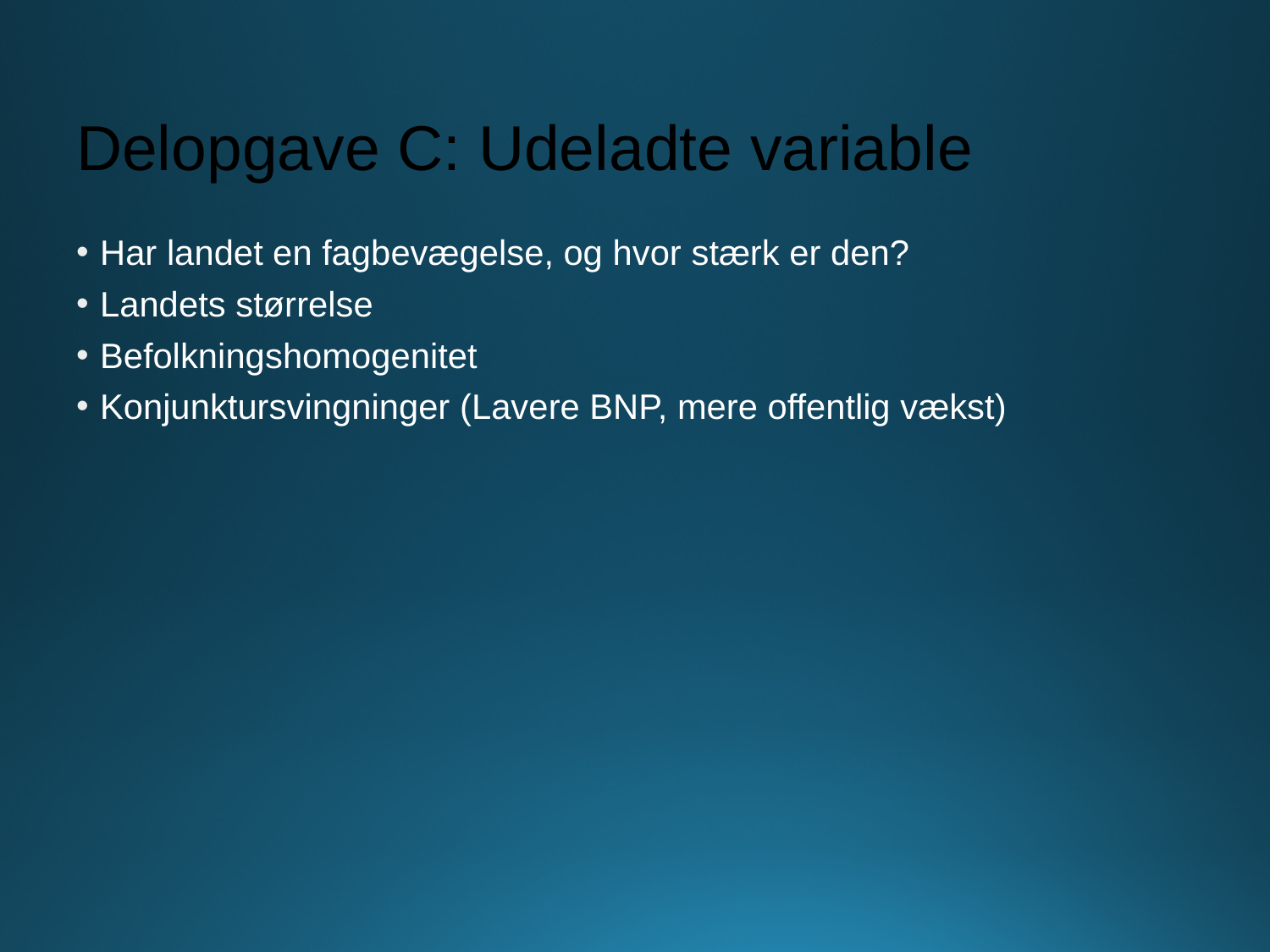

# Delopgave C: Udeladte variable
Har landet en fagbevægelse, og hvor stærk er den?
Landets størrelse
Befolkningshomogenitet
Konjunktursvingninger (Lavere BNP, mere offentlig vækst)